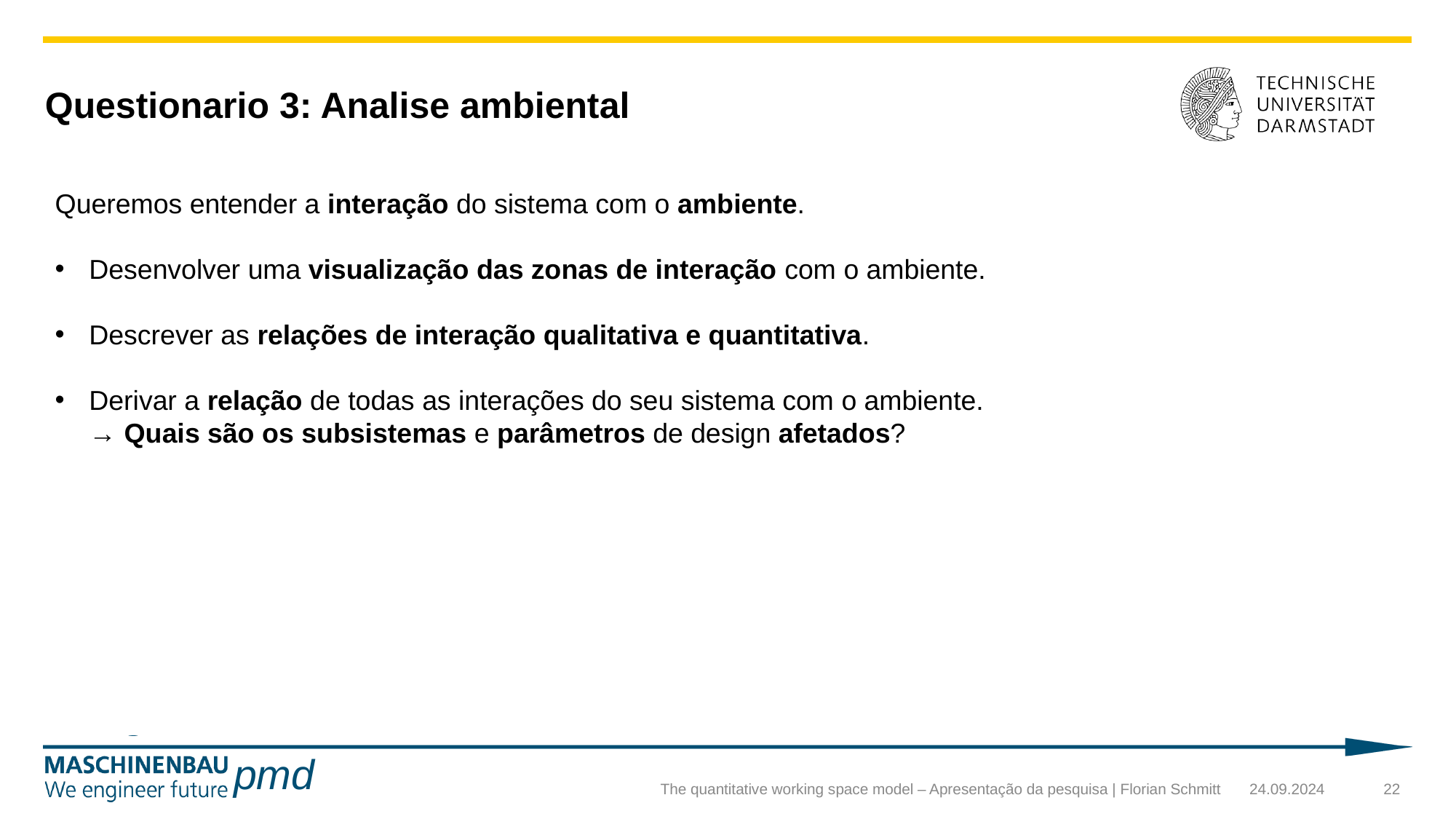

# Questionario 3: Analise ambiental
Queremos entender a interação do sistema com o ambiente.

Desenvolver uma visualização das zonas de interação com o ambiente.

Descrever as relações de interação qualitativa e quantitativa.

Derivar a relação de todas as interações do seu sistema com o ambiente.
→ Quais são os subsistemas e parâmetros de design afetados?

The quantitative working space model – Apresentação da pesquisa | Florian Schmitt
24.09.2024
22